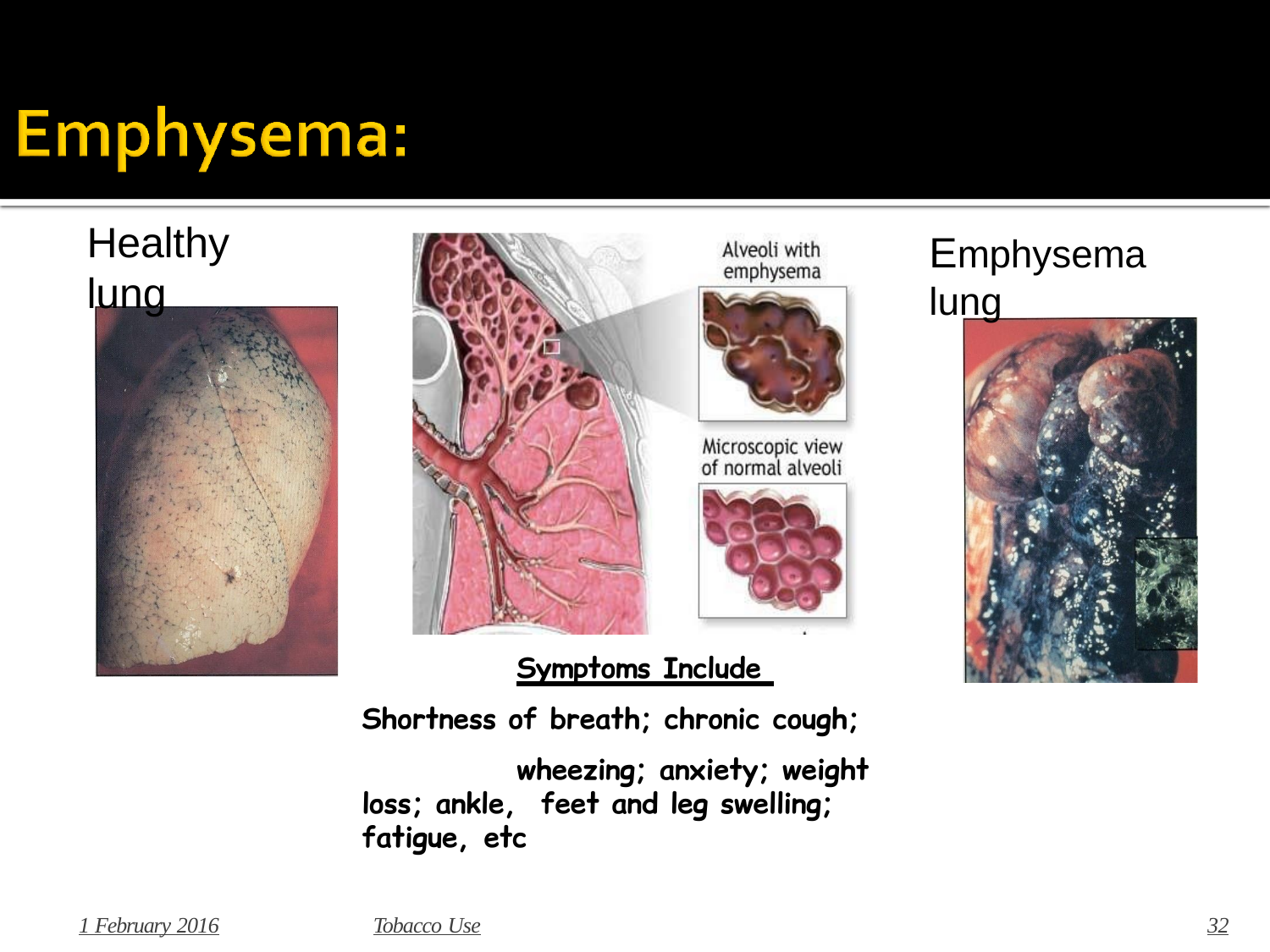

# Healthy lung
Emphysema lung

Symptoms Include  Shortness of breath; chronic cough;
wheezing; anxiety; weight loss; ankle,  feet and leg swelling; fatigue, etc
1 February 2016
Tobacco Use
32